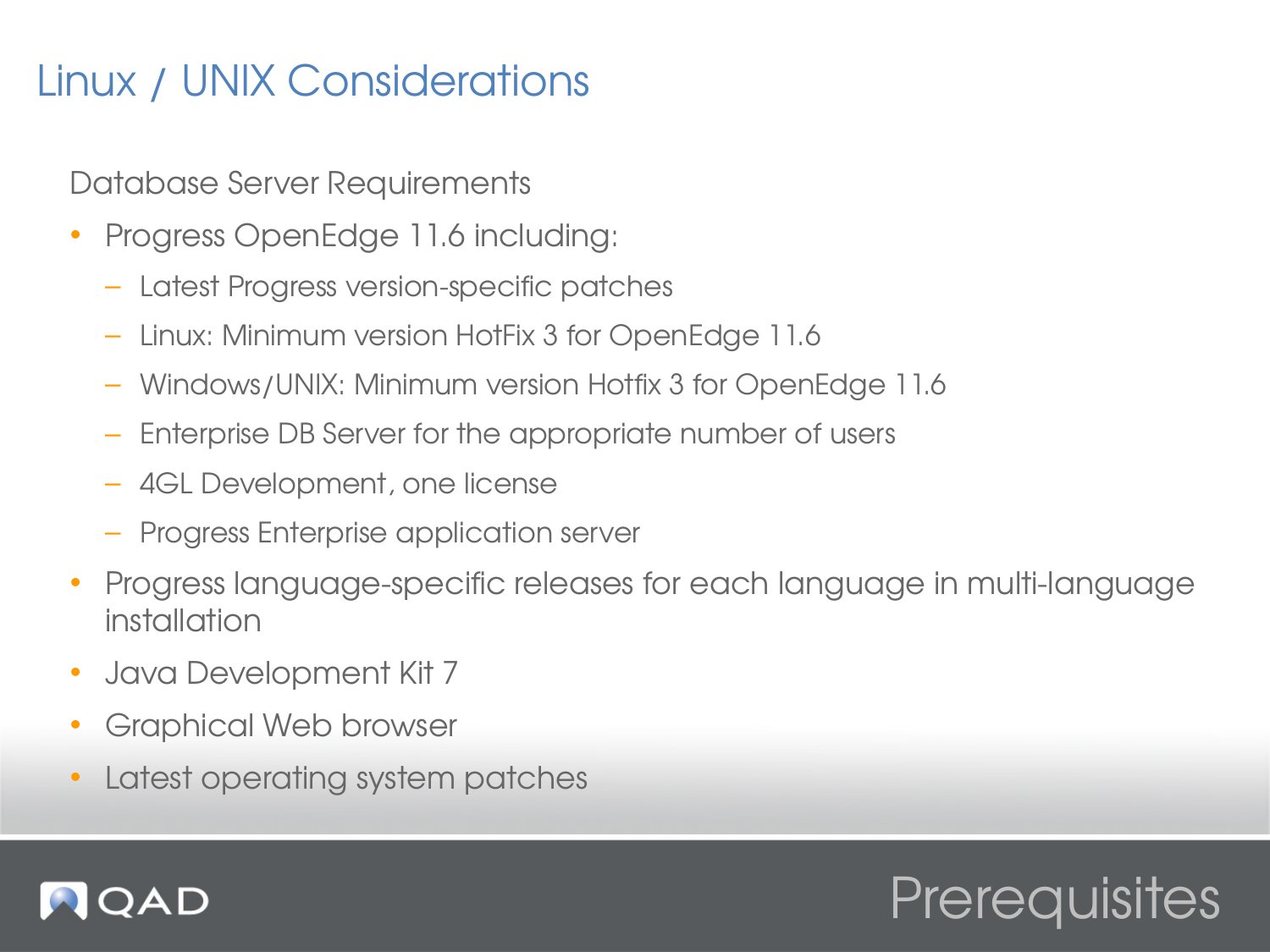

Linux / UNIX Considerations
Database Server Requirements
Progress OpenEdge 11.6 including:
Latest Progress version-specific patches
Linux: Minimum version HotFix 3 for OpenEdge 11.6
Windows/UNIX: Minimum version Hotfix 3 for OpenEdge 11.6
Enterprise DB Server for the appropriate number of users
4GL Development, one license
Progress Enterprise application server
Progress language-specific releases for each language in multi-language installation
Java Development Kit 7
Graphical Web browser
Latest operating system patches

# Prerequisites